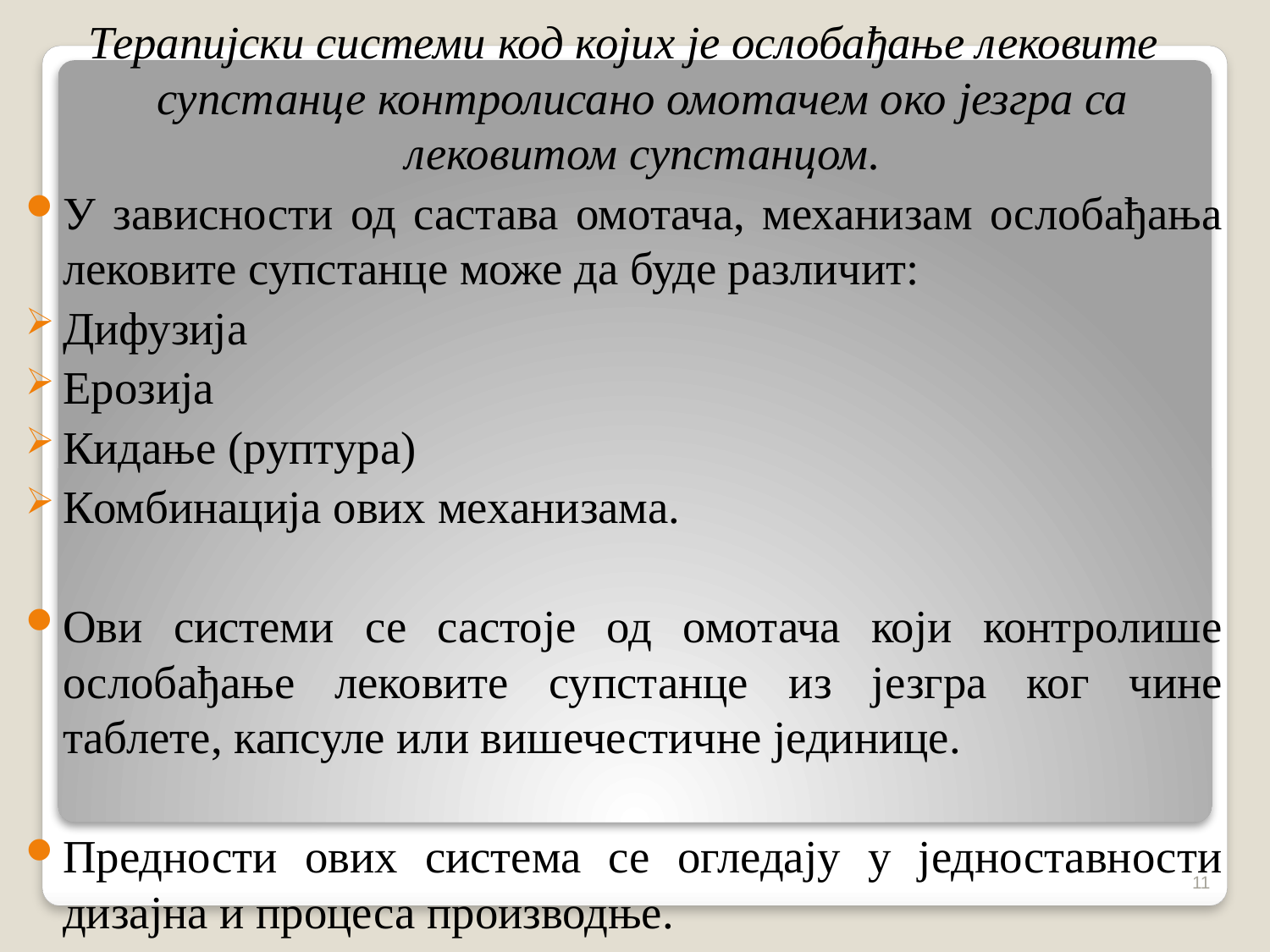

Терапијски системи код којих је ослобађање лековите супстанце контролисано омотачем око језгра са лековитом супстанцом.
У зависности од састава омотача, механизам ослобађања лековите супстанце може да буде различит:
Дифузија
Ерозија
Кидање (руптура)
Комбинација ових механизама.

Ови системи се састоје од омотача који контролише ослобађање лековите супстанце из језгра ког чине таблете, капсуле или вишечестичне јединице.

Предности ових система се огледају у једноставности дизајна и процеса производње.
11